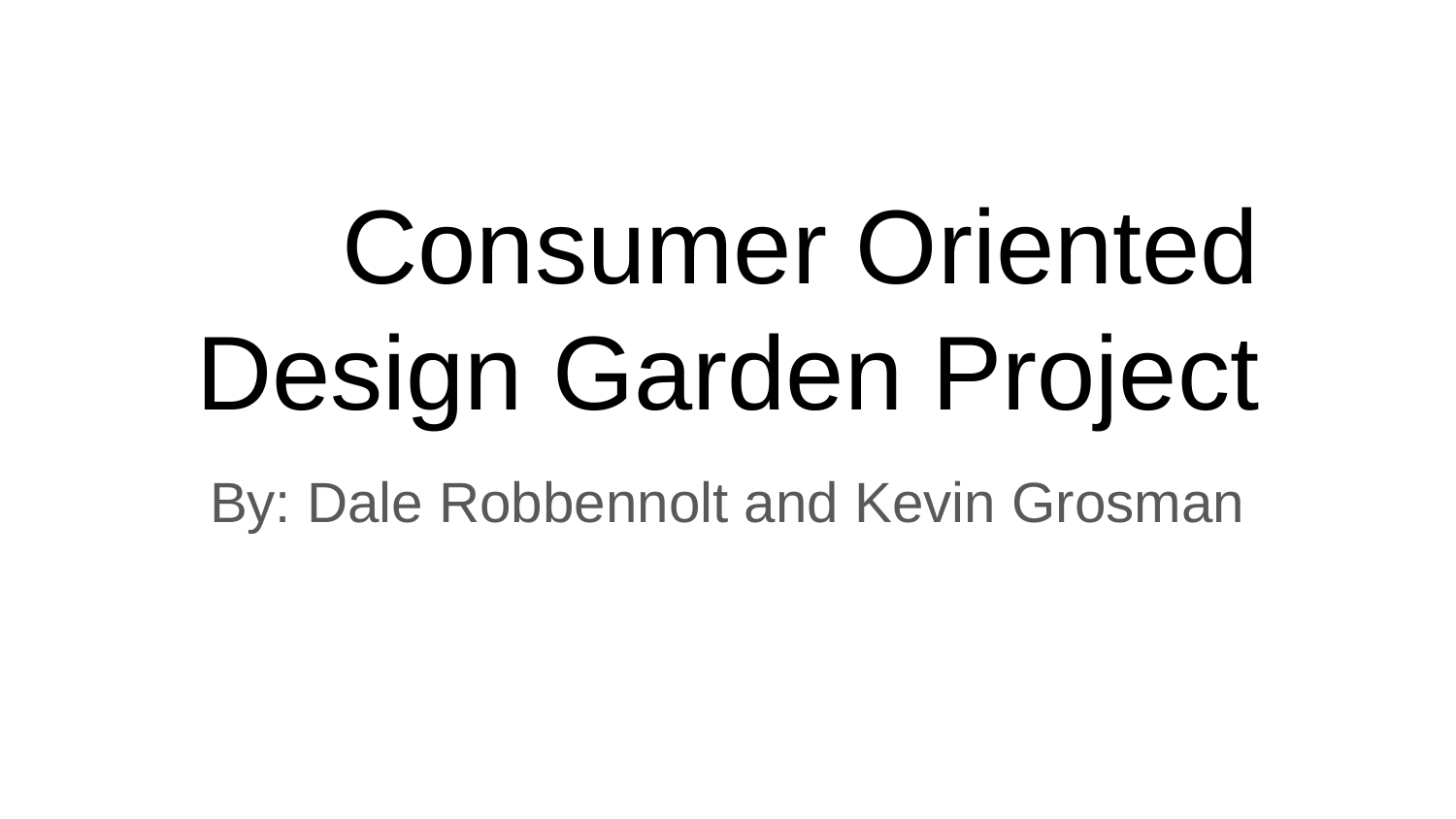

# Consumer Oriented Design Garden Project
By: Dale Robbennolt and Kevin Grosman